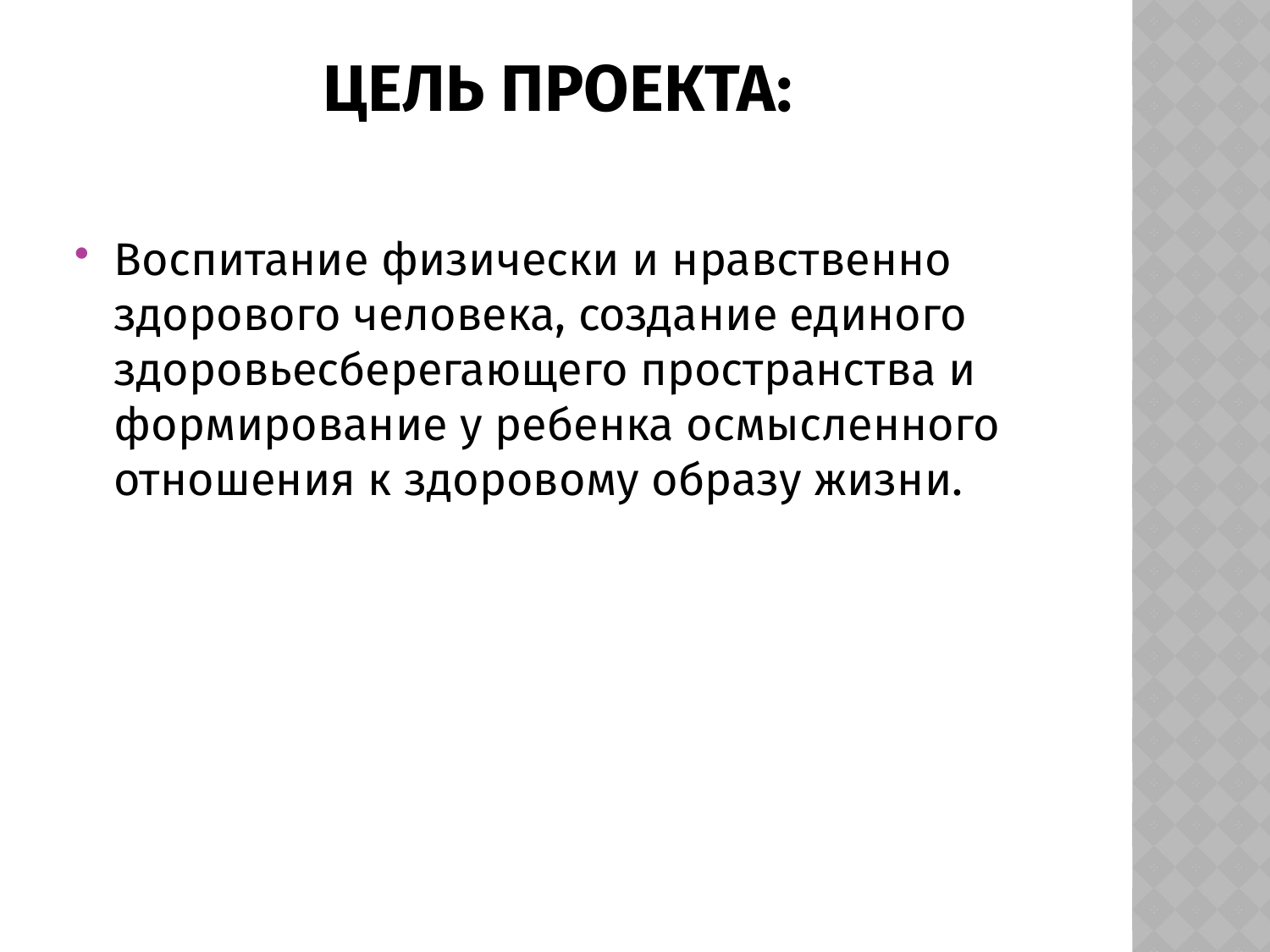

# Цель проекта:
Воспитание физически и нравственно здорового человека, создание единого здоровьесберегающего пространства и формирование у ребенка осмысленного отношения к здоровому образу жизни.